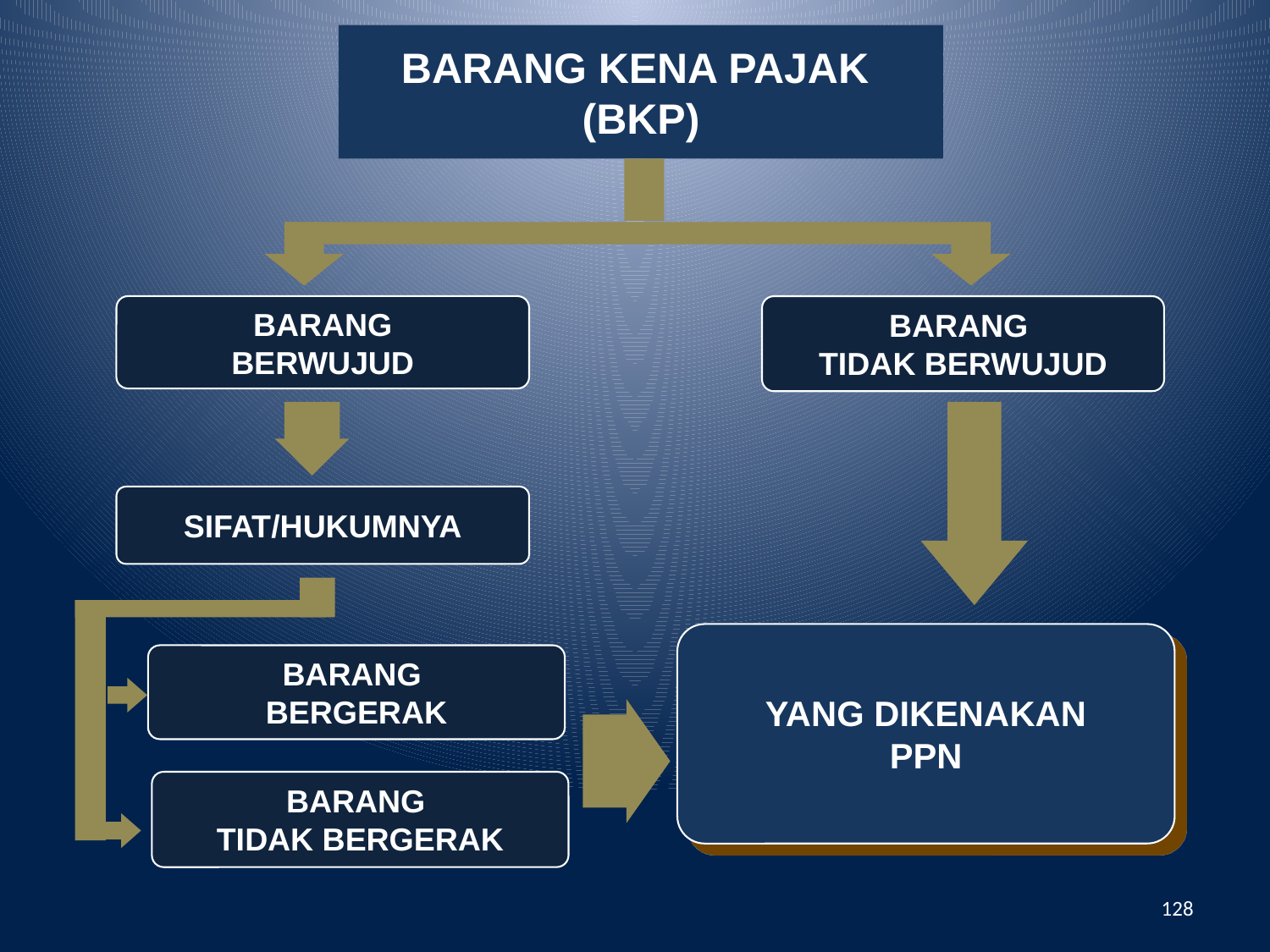

BARANG KENA PAJAK
(BKP)

BARANG
BERWUJUD
BARANG
TIDAK BERWUJUD

SIFAT/HUKUMNYA

YANG DIKENAKAN
PPN
BARANG
BERGERAK

BARANG
TIDAK BERGERAK

128